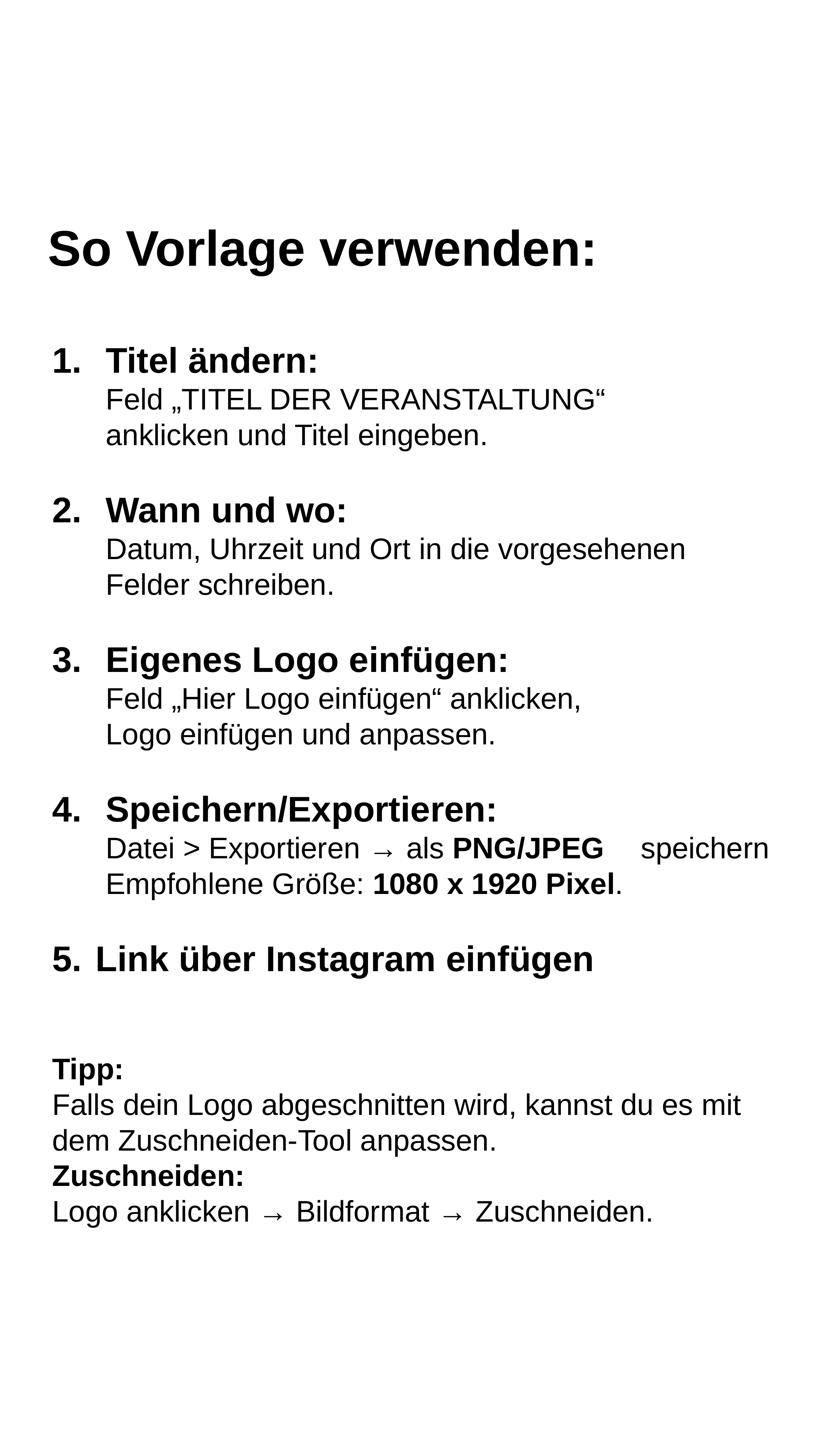

So Vorlage verwenden:
Titel ändern:
		Feld „TITEL DER VERANSTALTUNG“
		anklicken und Titel eingeben.

Wann und wo:
		Datum, Uhrzeit und Ort in die vorgesehenen
		Felder schreiben.

Eigenes Logo einfügen:
		Feld „Hier Logo einfügen“ anklicken,
		Logo einfügen und anpassen.

Speichern/Exportieren:
		Datei > Exportieren → als PNG/JPEG 			speichern
		Empfohlene Größe: 1080 x 1920 Pixel.

Link über Instagram einfügen

Tipp:
Falls dein Logo abgeschnitten wird, kannst du es mit dem Zuschneiden-Tool anpassen.
Zuschneiden:
Logo anklicken → Bildformat → Zuschneiden.